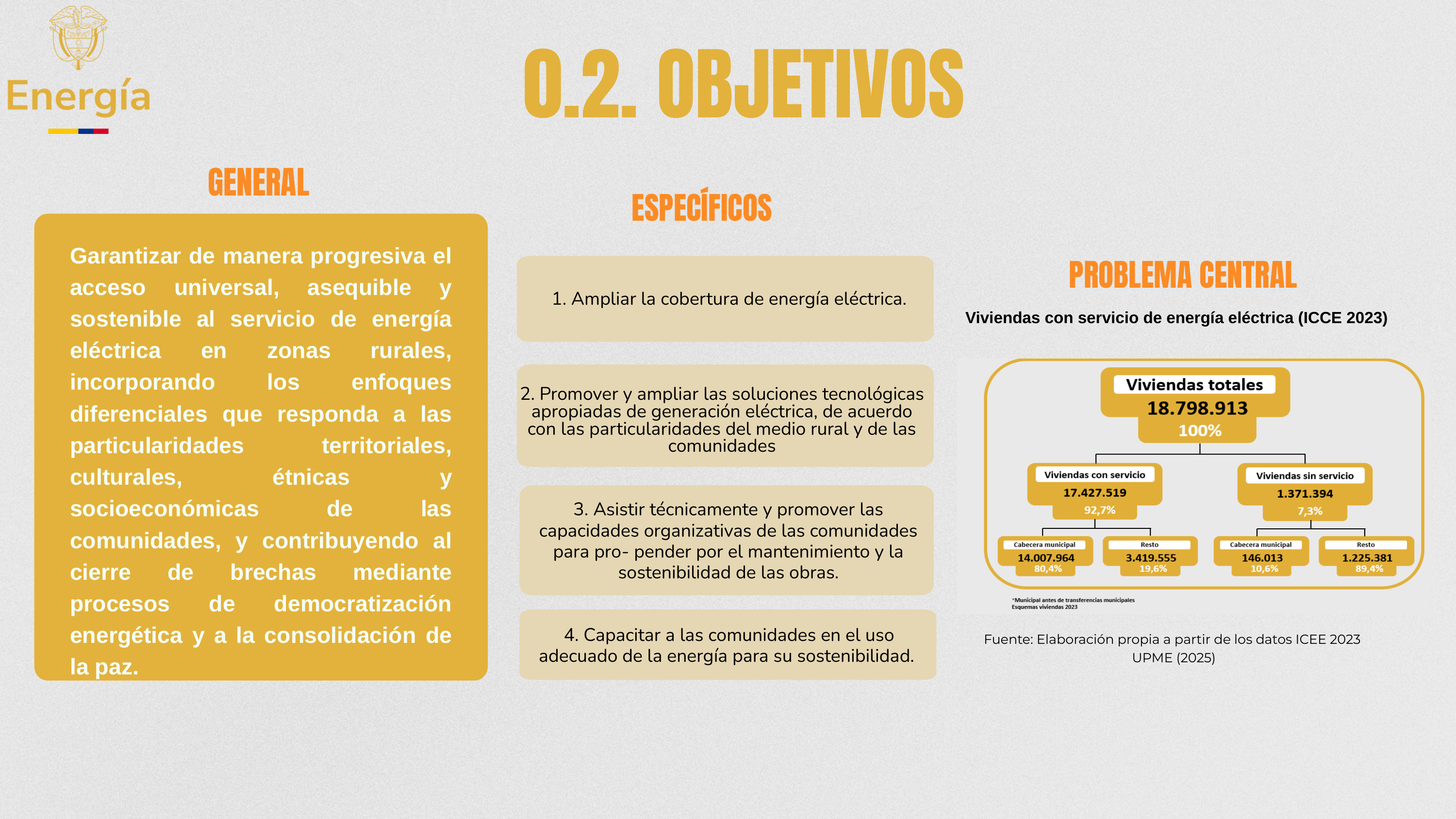

0.2. OBJETIVOS
GENERAL
 ESPECÍFICOS

Garantizar de manera progresiva el acceso universal, asequible y sostenible al servicio de energía eléctrica en zonas rurales, incorporando los enfoques diferenciales que responda a las particularidades territoriales, culturales, étnicas y socioeconómicas de las comunidades, y contribuyendo al cierre de brechas mediante procesos de democratización energética y a la consolidación de la paz.
 PROBLEMA CENTRAL

1. Ampliar la cobertura de energía eléctrica.
 Viviendas con servicio de energía eléctrica (ICCE 2023)

2. Promover y ampliar las soluciones tecnológicas apropiadas de generación eléctrica, de acuerdo con las particularidades del medio rural y de las comunidades

3. Asistir técnicamente y promover las capacidades organizativas de las comunidades para pro- pender por el mantenimiento y la sostenibilidad de las obras.

4. Capacitar a las comunidades en el uso adecuado de la energía para su sostenibilidad.
Fuente: Elaboración propia a partir de los datos ICEE 2023
UPME (2025)